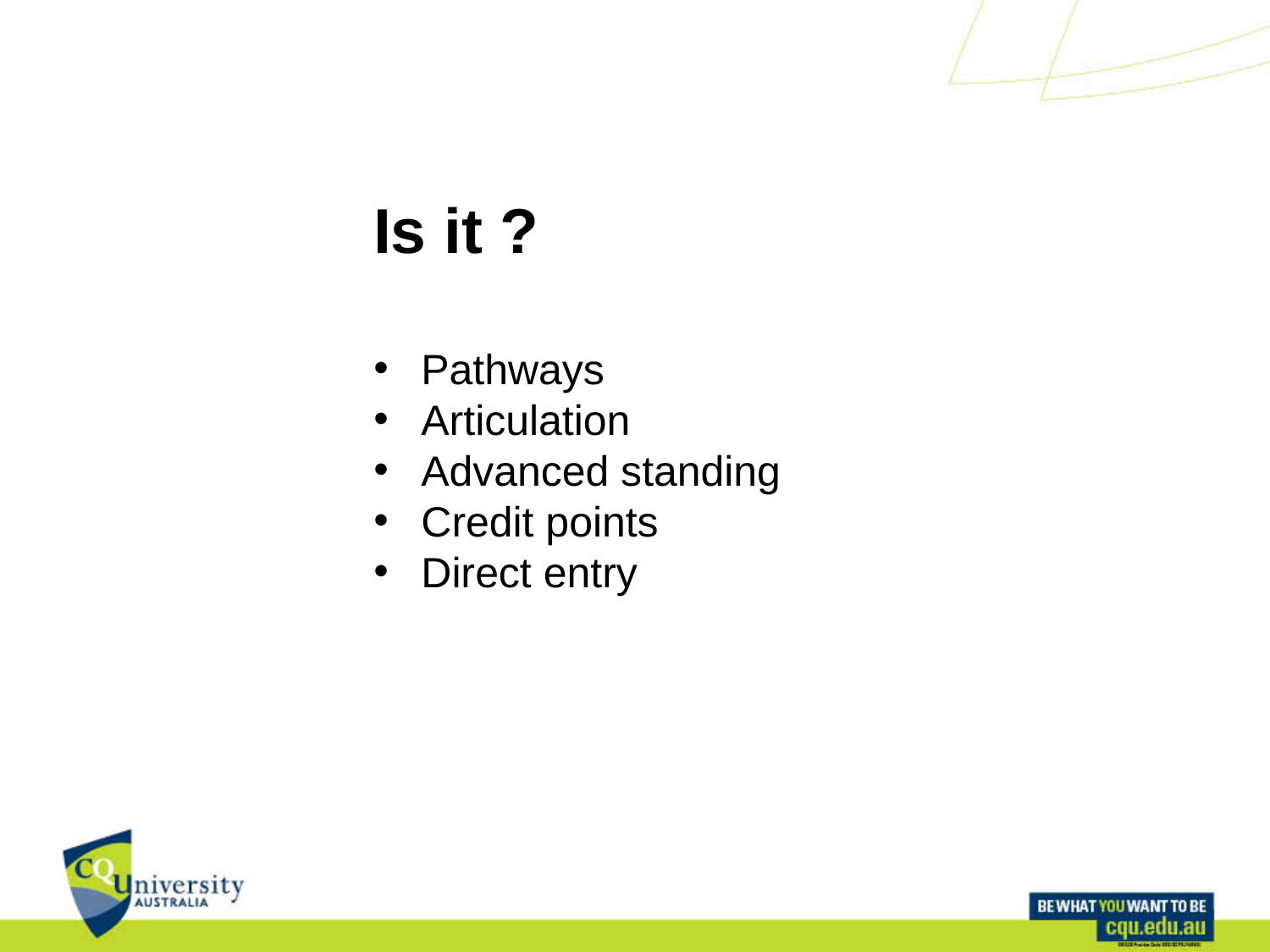

Is it ?

Pathways
Articulation
Advanced standing
Credit points
Direct entry